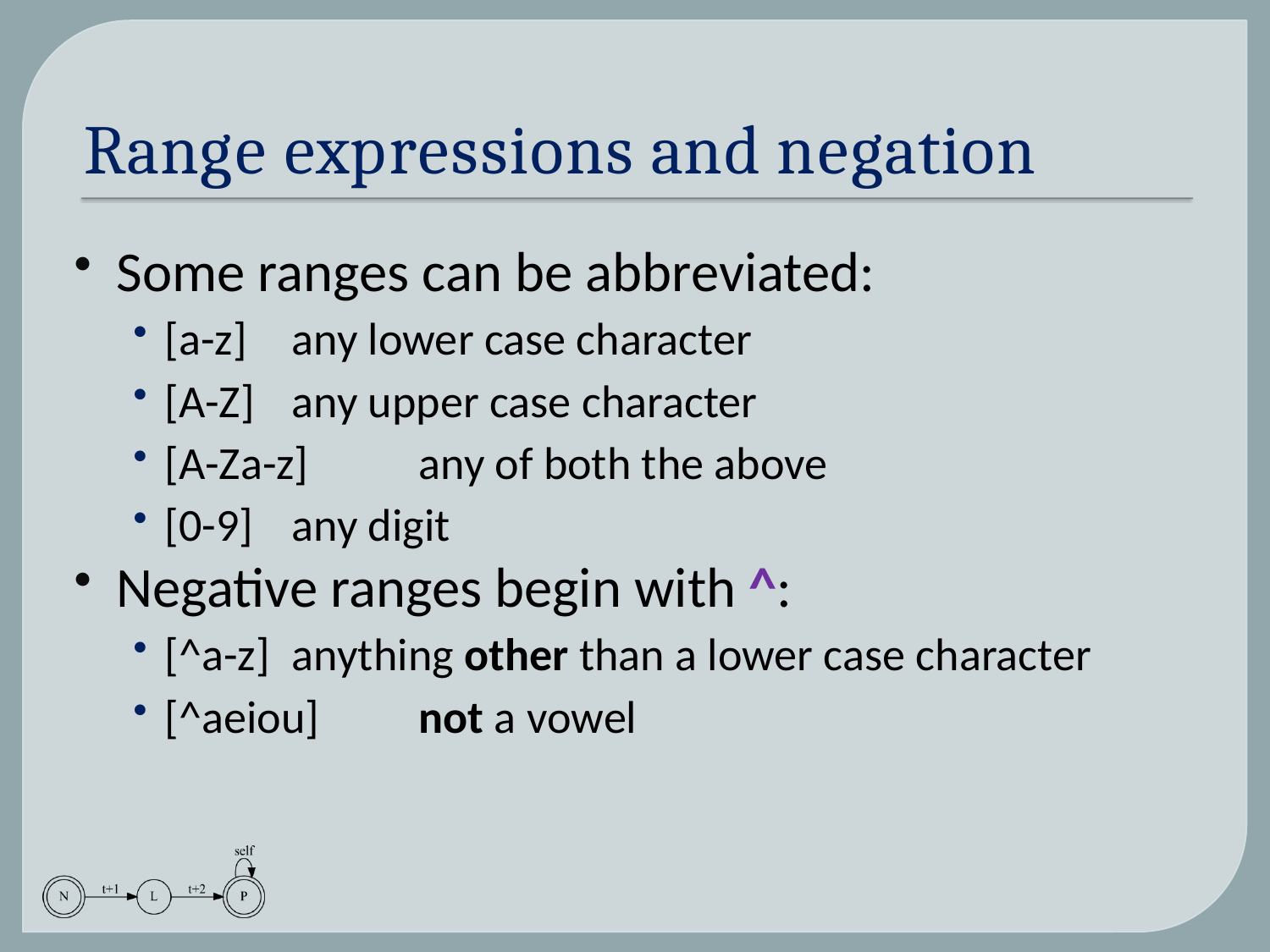

# Range expressions and negation
Some ranges can be abbreviated:
[a-z]	any lower case character
[A-Z]	any upper case character
[A-Za-z]	any of both the above
[0-9]	any digit
Negative ranges begin with ^:
[^a-z]	anything other than a lower case character
[^aeiou]	not a vowel